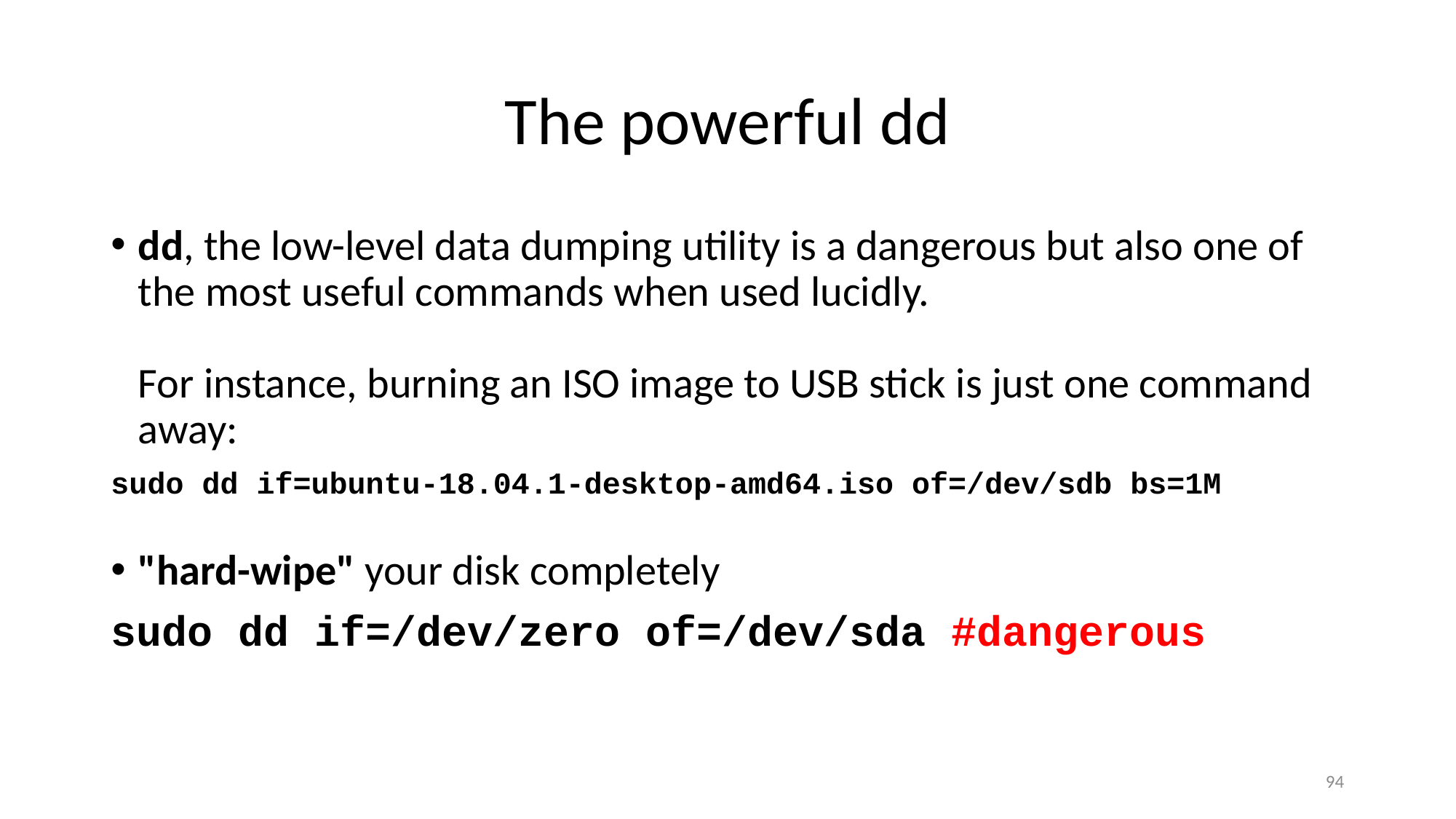

# The powerful dd
dd, the low-level data dumping utility is a dangerous but also one of the most useful commands when used lucidly.
For instance, burning an ISO image to USB stick is just one command away:
sudo dd if=ubuntu-18.04.1-desktop-amd64.iso of=/dev/sdb bs=1M
"hard-wipe" your disk completely
sudo dd if=/dev/zero of=/dev/sda #dangerous
94